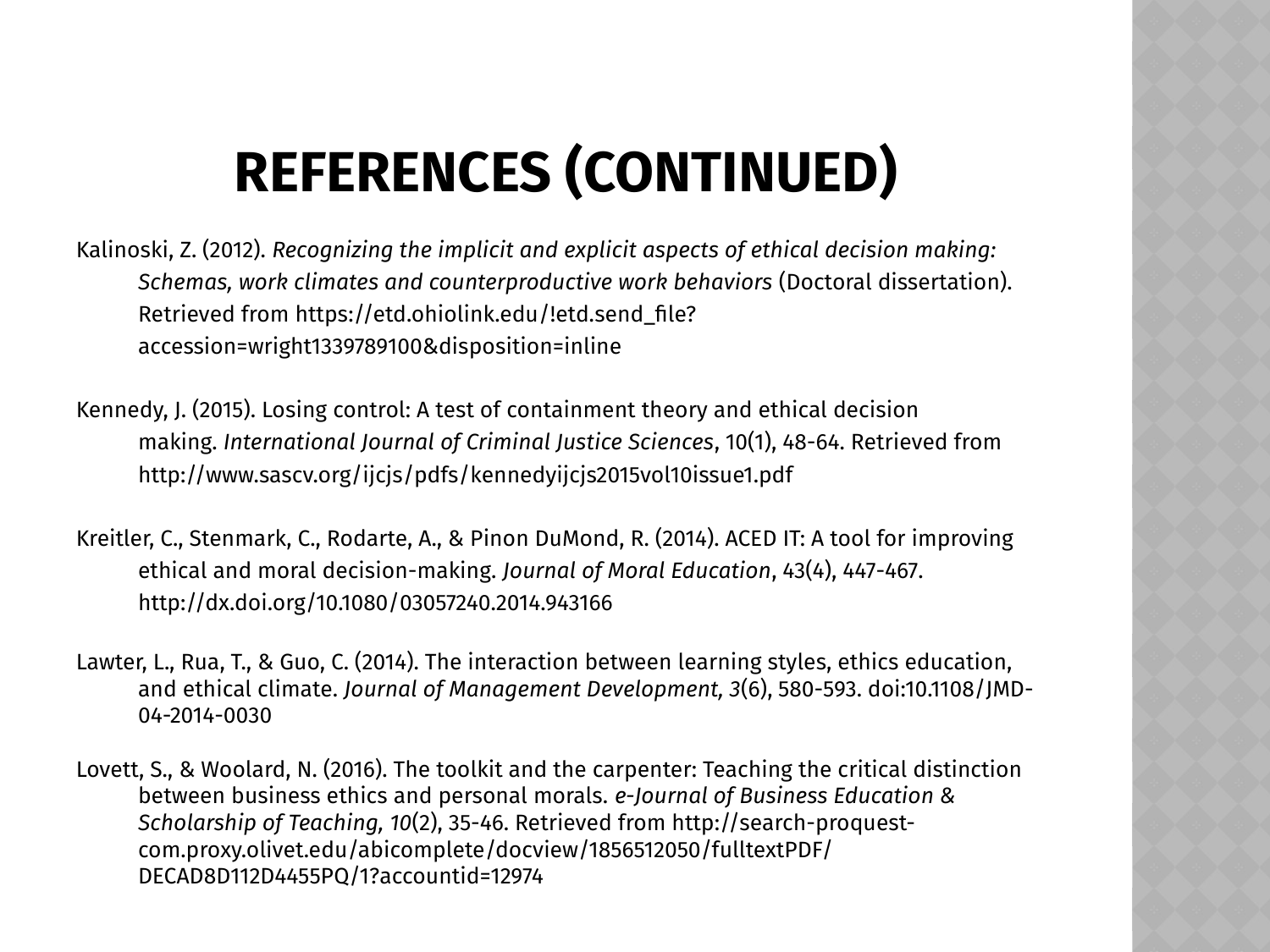

# References (continued)
Kalinoski, Z. (2012). Recognizing the implicit and explicit aspects of ethical decision making:  Schemas, work climates and counterproductive work behaviors (Doctoral dissertation). Retrieved from https://etd.ohiolink.edu/!etd.send_file?accession=wright1339789100&disposition=inline

Kennedy, J. (2015). Losing control: A test of containment theory and ethical decision making. International Journal of Criminal Justice Sciences, 10(1), 48-64. Retrieved from http://www.sascv.org/ijcjs/pdfs/kennedyijcjs2015vol10issue1.pdf

Kreitler, C., Stenmark, C., Rodarte, A., & Pinon DuMond, R. (2014). ACED IT: A tool for improving ethical and moral decision-making. Journal of Moral Education, 43(4), 447-467. http://dx.doi.org/10.1080/03057240.2014.943166

Lawter, L., Rua, T., & Guo, C. (2014). The interaction between learning styles, ethics education, and ethical climate. Journal of Management Development, 3(6), 580-593. doi:10.1108/JMD-04-2014-0030

Lovett, S., & Woolard, N. (2016). The toolkit and the carpenter: Teaching the critical distinction between business ethics and personal morals. e-Journal of Business Education & Scholarship of Teaching, 10(2), 35-46. Retrieved from http://search-proquest-com.proxy.olivet.edu/abicomplete/docview/1856512050/fulltextPDF/DECAD8D112D4455PQ/1?accountid=12974